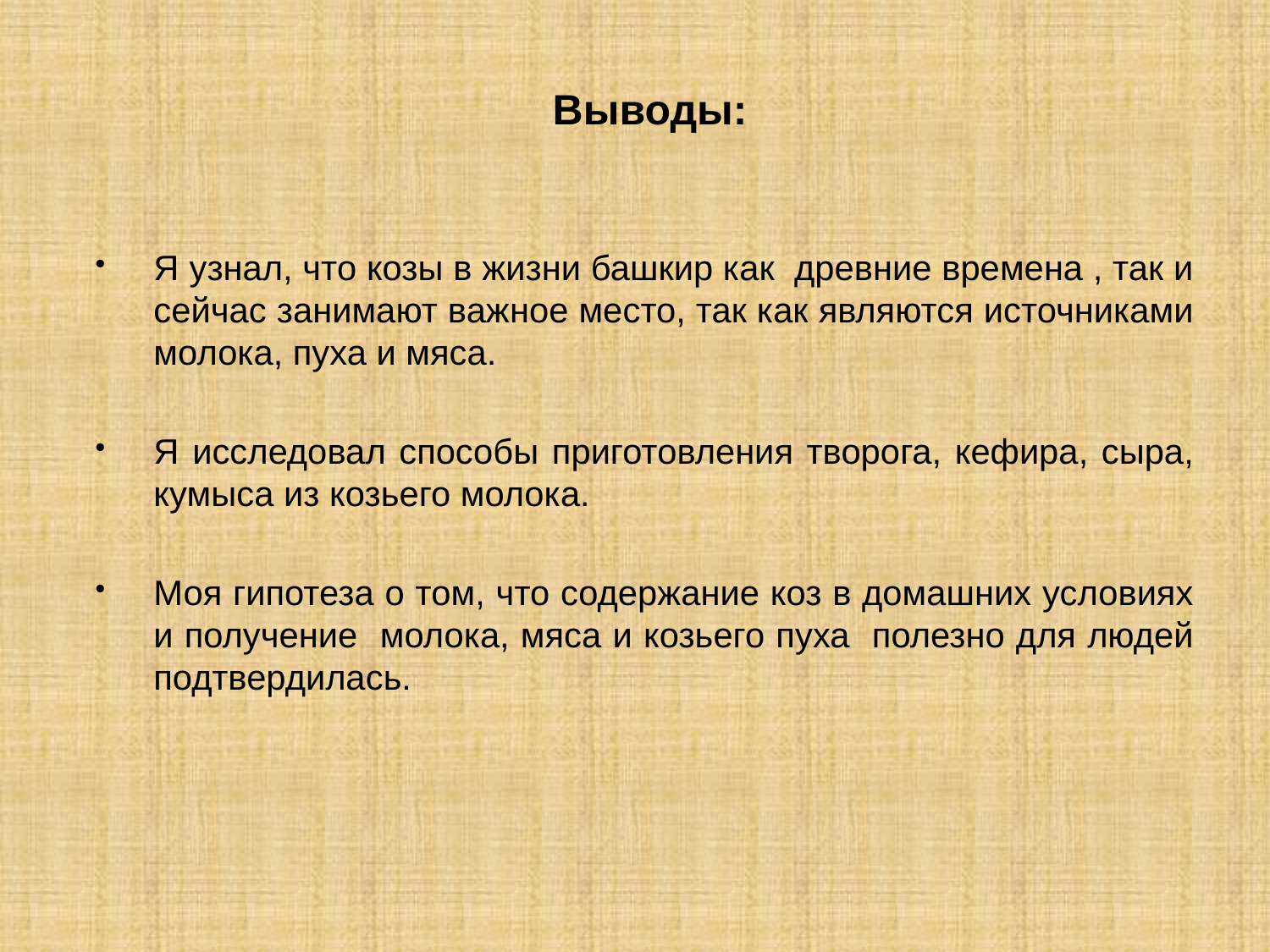

Выводы:

Я узнал, что козы в жизни башкир как  древние времена , так и сейчас занимают важное место, так как являются источниками молока, пуха и мяса.

Я исследовал способы приготовления творога, кефира, сыра, кумыса из козьего молока.

Моя гипотеза о том, что содержание коз в домашних условиях и получение  молока, мяса и козьего пуха  полезно для людей подтвердилась.